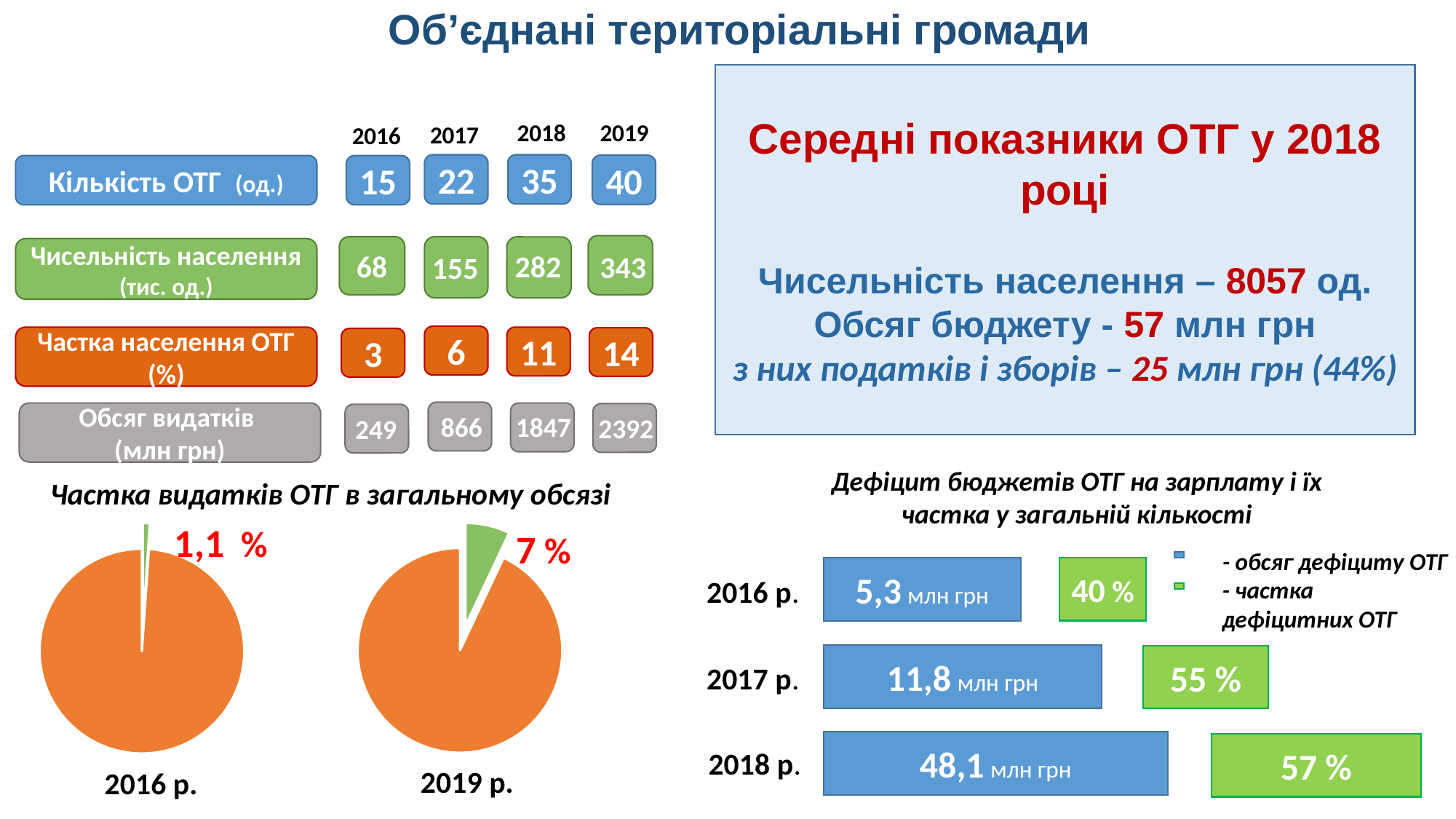

# Об’єднані територіальні громади
Середні показники ОТГ у 2018 році

Чисельність населення – 8057 од.
Обсяг бюджету - 57 млн грн
з них податків і зборів – 25 млн грн (44%)
2018
2019
2017
2016
22
35
40
Кількість ОТГ  (од.)
15

68

Чисельність населення (тис. од.)
282
343
155
6
Частка населення ОТГ (%)
11
14
3

Обсяг видатків
(млн грн)

866
1847
2392
249
Дефіцит бюджетів ОТГ на зарплату і їх частка у загальній кількості
Частка видатків ОТГ в загальному обсязі
1,1  %

### Chart

| Category | Продаж |
|---|---|
| Кв. 1 | 2392.0 |
| Кв. 2 | 31714.4 |

### Chart

| Category | Продаж |
|---|---|
| Кв. 1 | 249.0 |
| Кв. 2 | 22391.6 |
7 %
- обсяг дефіциту ОТГ

40 %
5,3 млн грн

### Chart

| Category |
|---|
2016 р.
- частка дефіцитних ОТГ

11,8 млн грн
55 %
2017 р.
48,1 млн грн
57 %
2018 р.
2019 р.
2016 р.